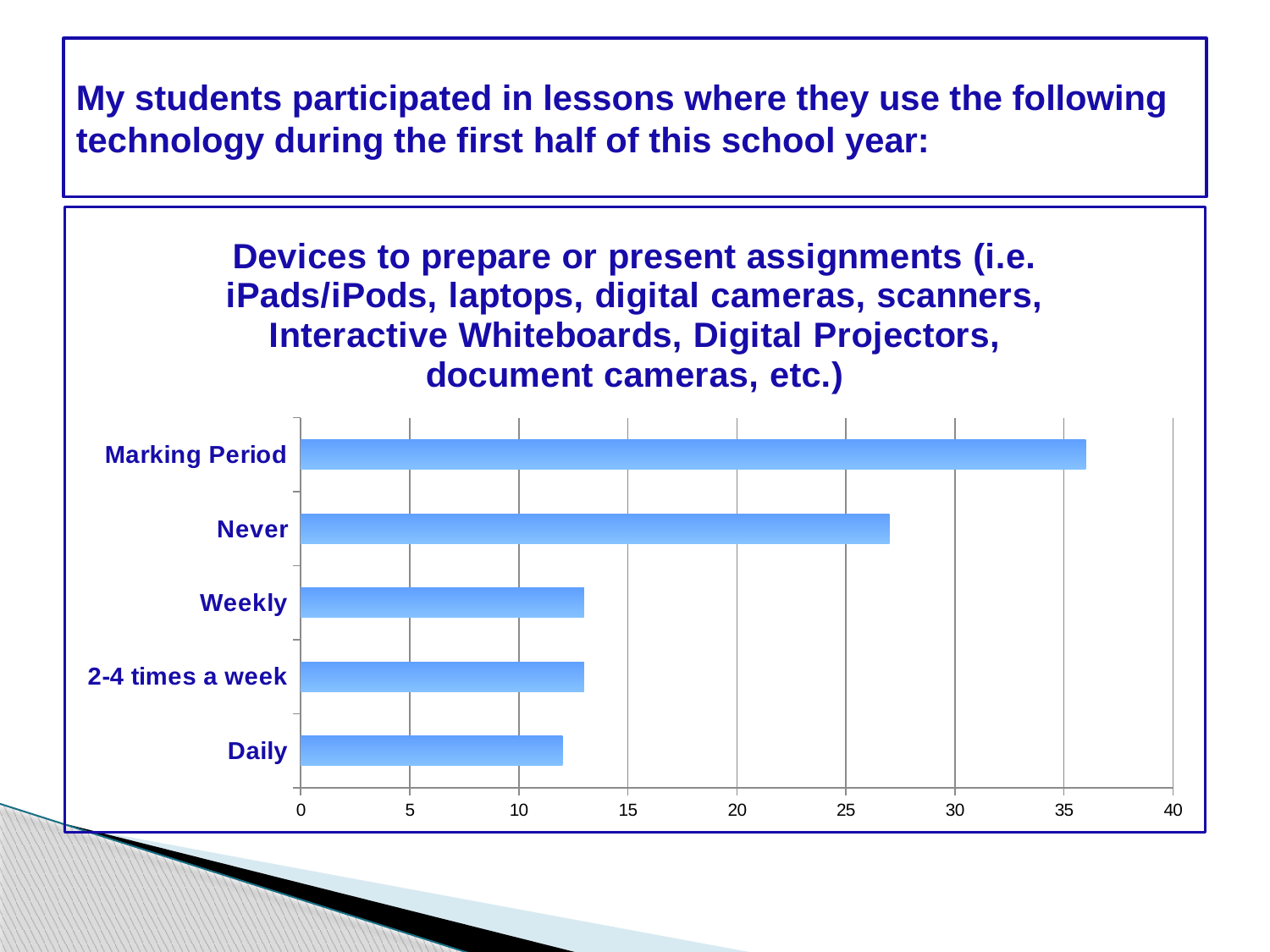

# My students participated in lessons where they use the following technology during the first half of this school year:

### Chart: Devices to prepare or present assignments (i.e. iPads/iPods, laptops, digital cameras, scanners, Interactive Whiteboards, Digital Projectors, document cameras, etc.)

| Category | Total |
|---|---|
| Daily | 12.0 |
| 2-4 times a week | 13.0 |
| Weekly | 13.0 |
| Never | 27.0 |
| Marking Period | 36.0 |